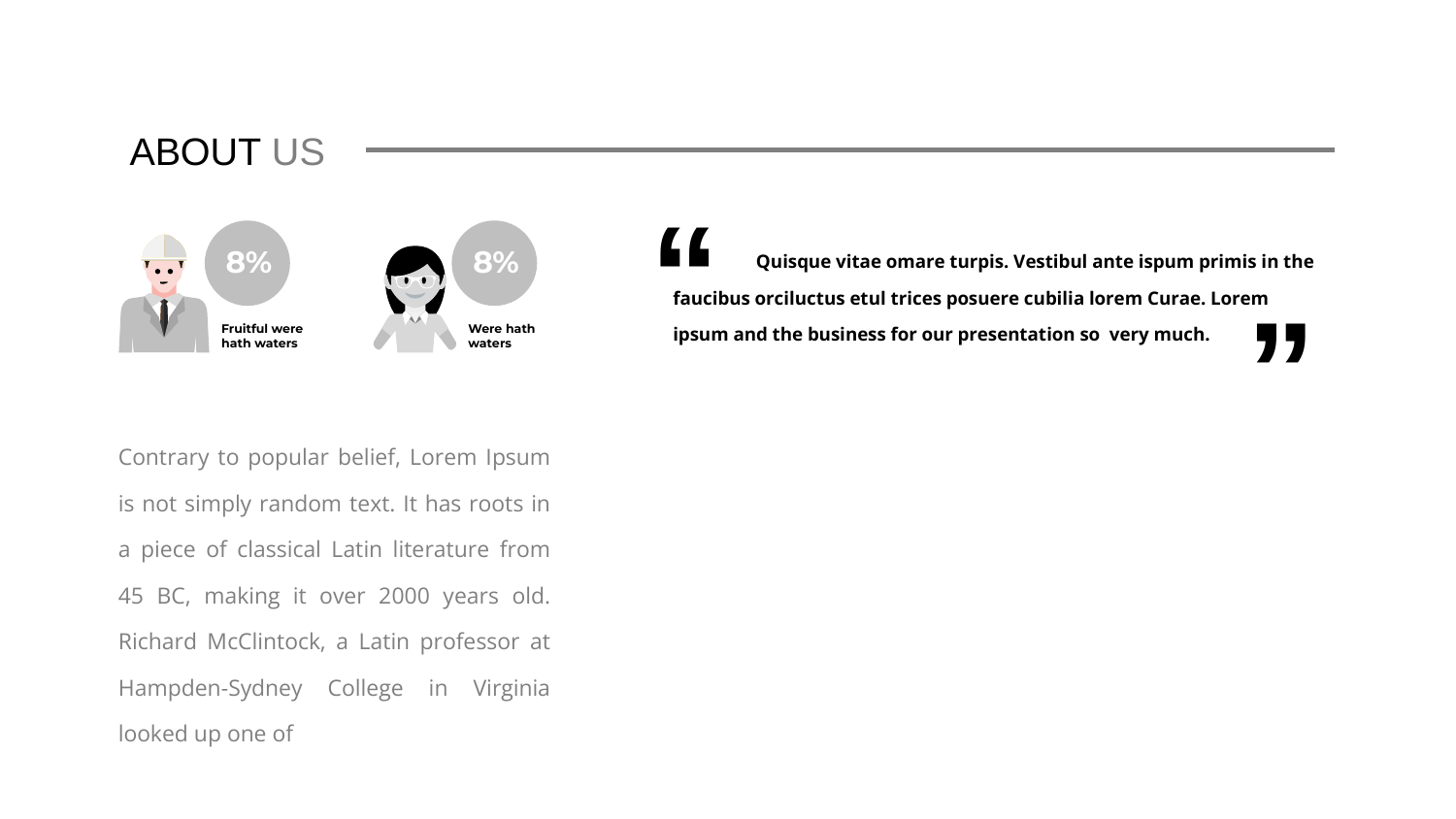

ABOUT US
“
“
                  Quisque vitae omare turpis. Vestibul ante ispum primis in the faucibus orciluctus etul trices posuere cubilia lorem Curae. Lorem ipsum and the business for our presentation so  very much.

8%

Were hath waters

8%
Fruitful were hath waters
Contrary to popular belief, Lorem Ipsum is not simply random text. It has roots in a piece of classical Latin literature from 45 BC, making it over 2000 years old. Richard McClintock, a Latin professor at Hampden-Sydney College in Virginia looked up one of